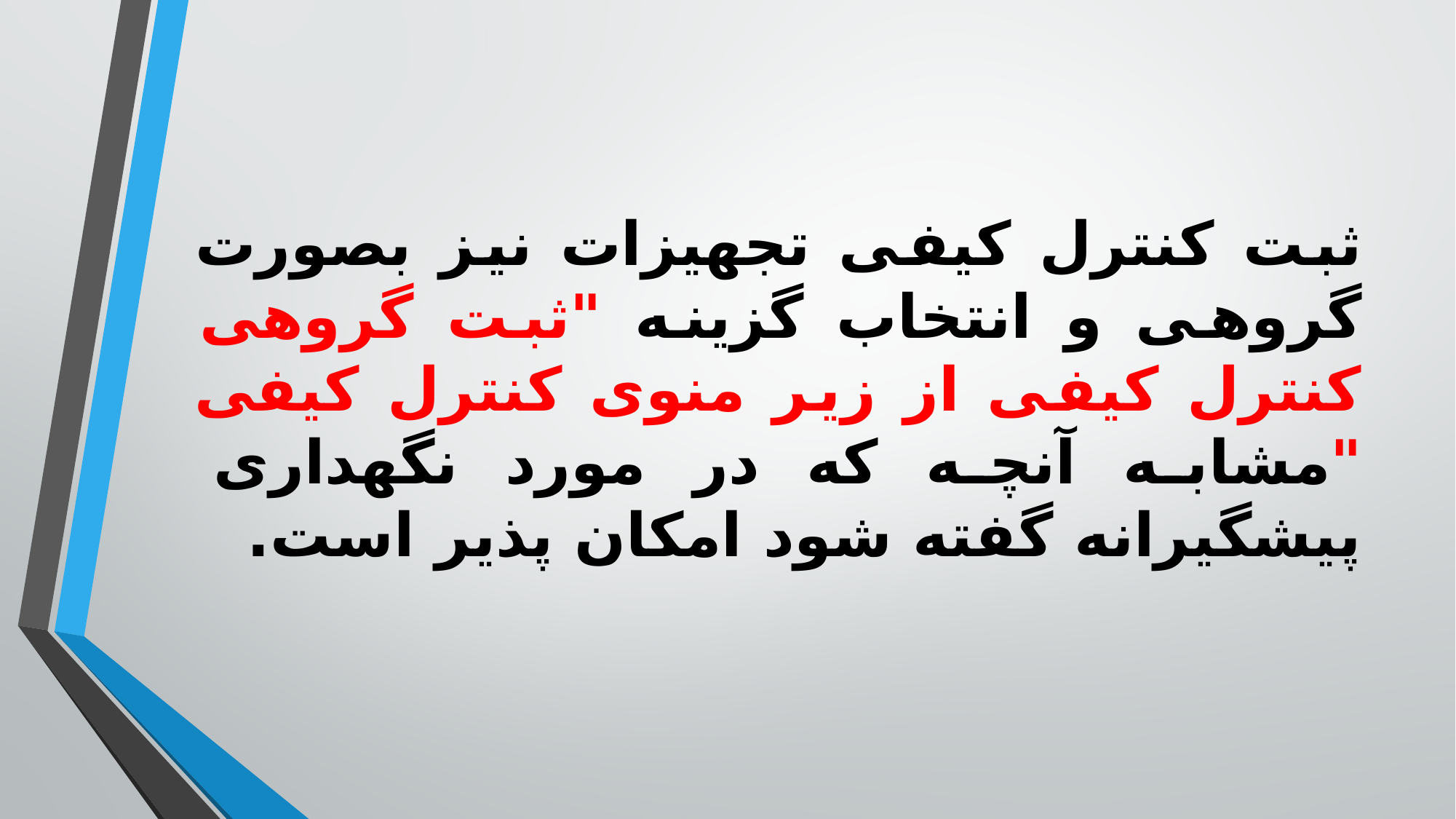

# ثبت کنترل کیفی تجهیزات نیز بصورت گروهی و انتخاب گزینه "ثبت گروهی کنترل کیفی از زیر منوی کنترل کیفی "مشابه آنچه که در مورد نگهداری پیشگیرانه گفته شود امکان پذیر است.